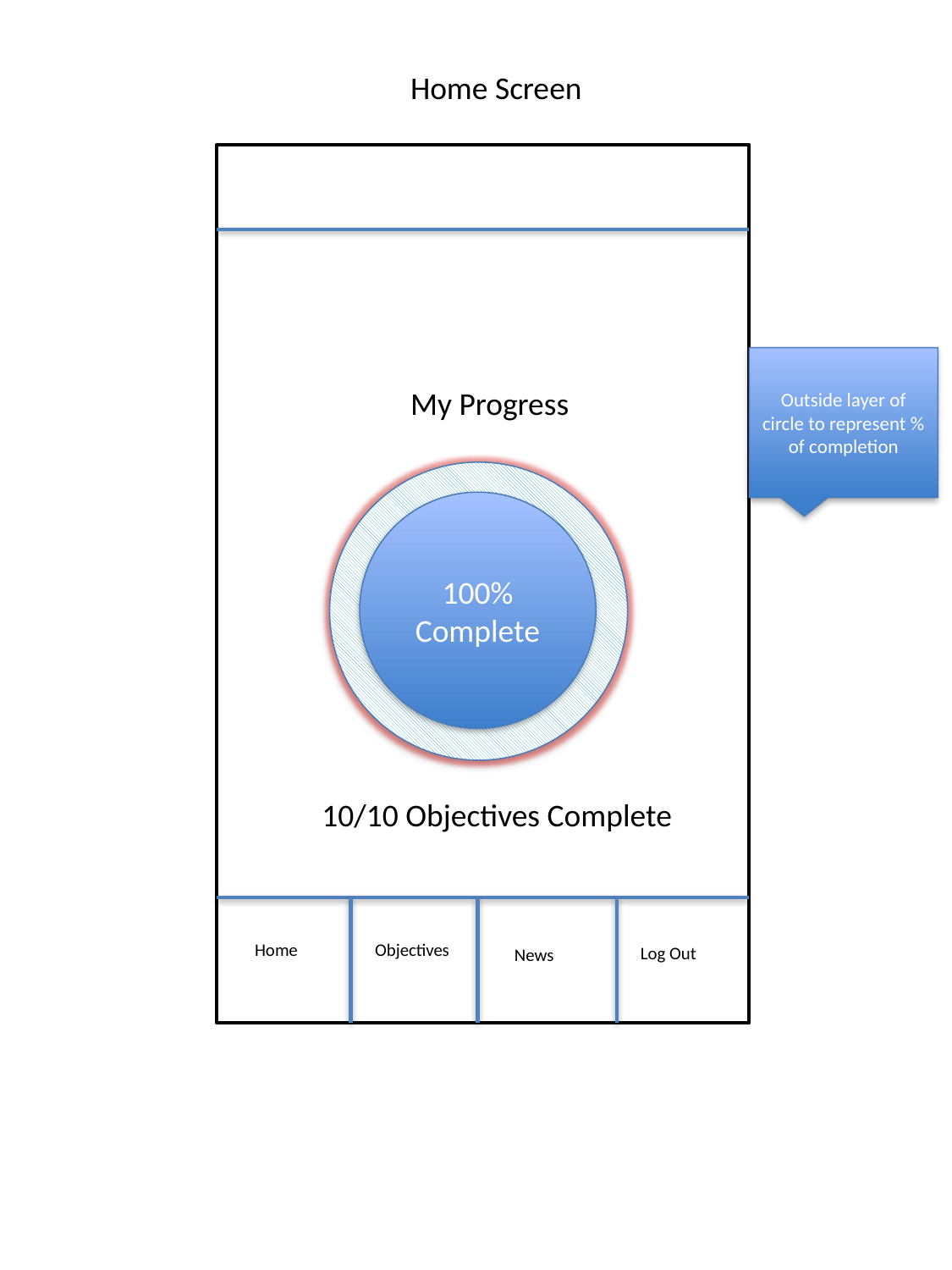

Home Screen
Logo
Outside layer of circle to represent % of completion
My Progress

100%
Complete
10/10 Objectives Complete
Home
Objectives
Log Out
News